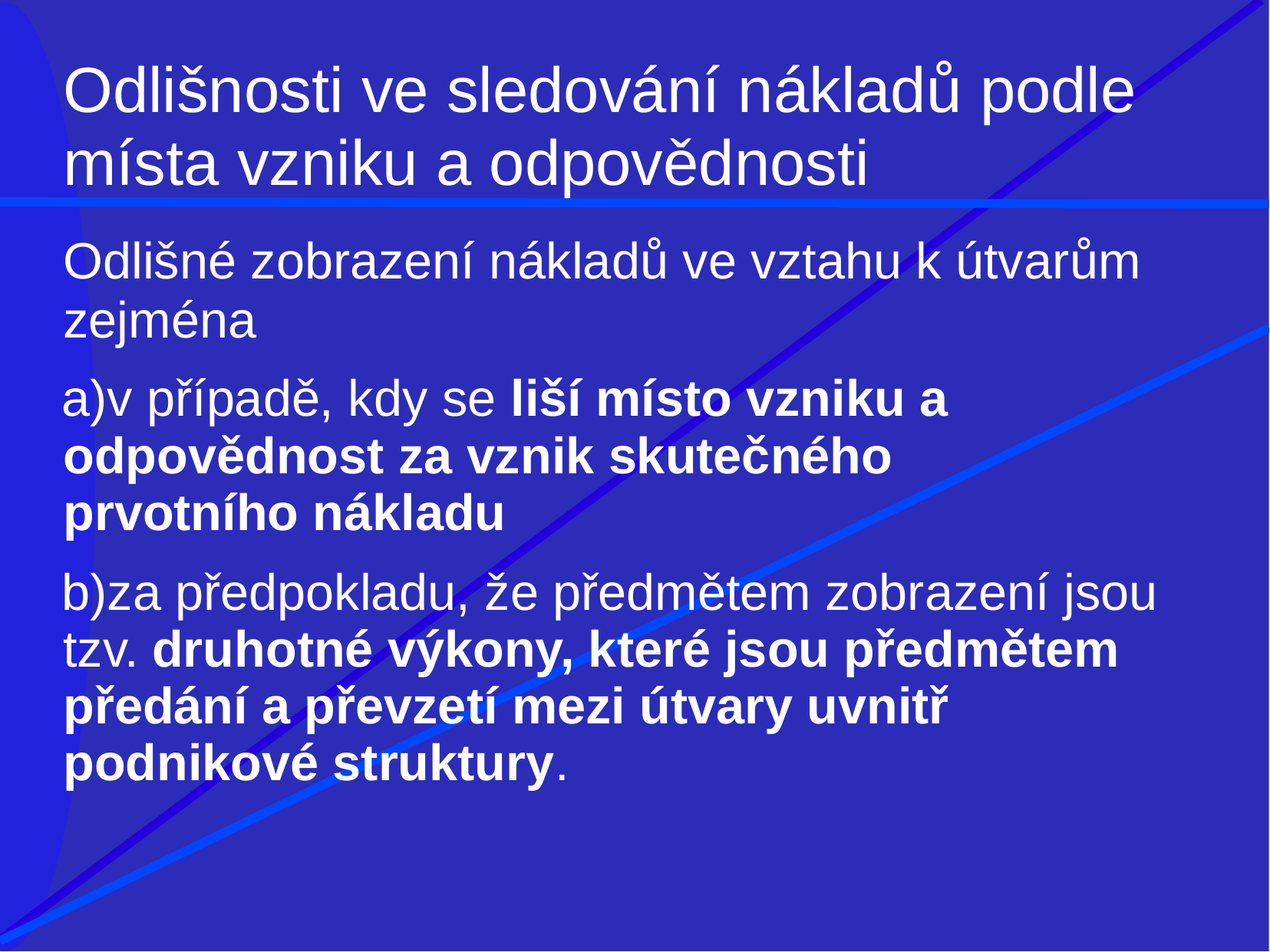

# Odlišnosti ve sledování nákladů podle
místa vzniku a odpovědnosti
Odlišné zobrazení nákladů ve vztahu k útvarům
zejména
v případě, kdy se liší místo vzniku a odpovědnost za vznik skutečného prvotního nákladu
za předpokladu, že předmětem zobrazení jsou tzv. druhotné výkony, které jsou předmětem předání a převzetí mezi útvary uvnitř podnikové struktury.